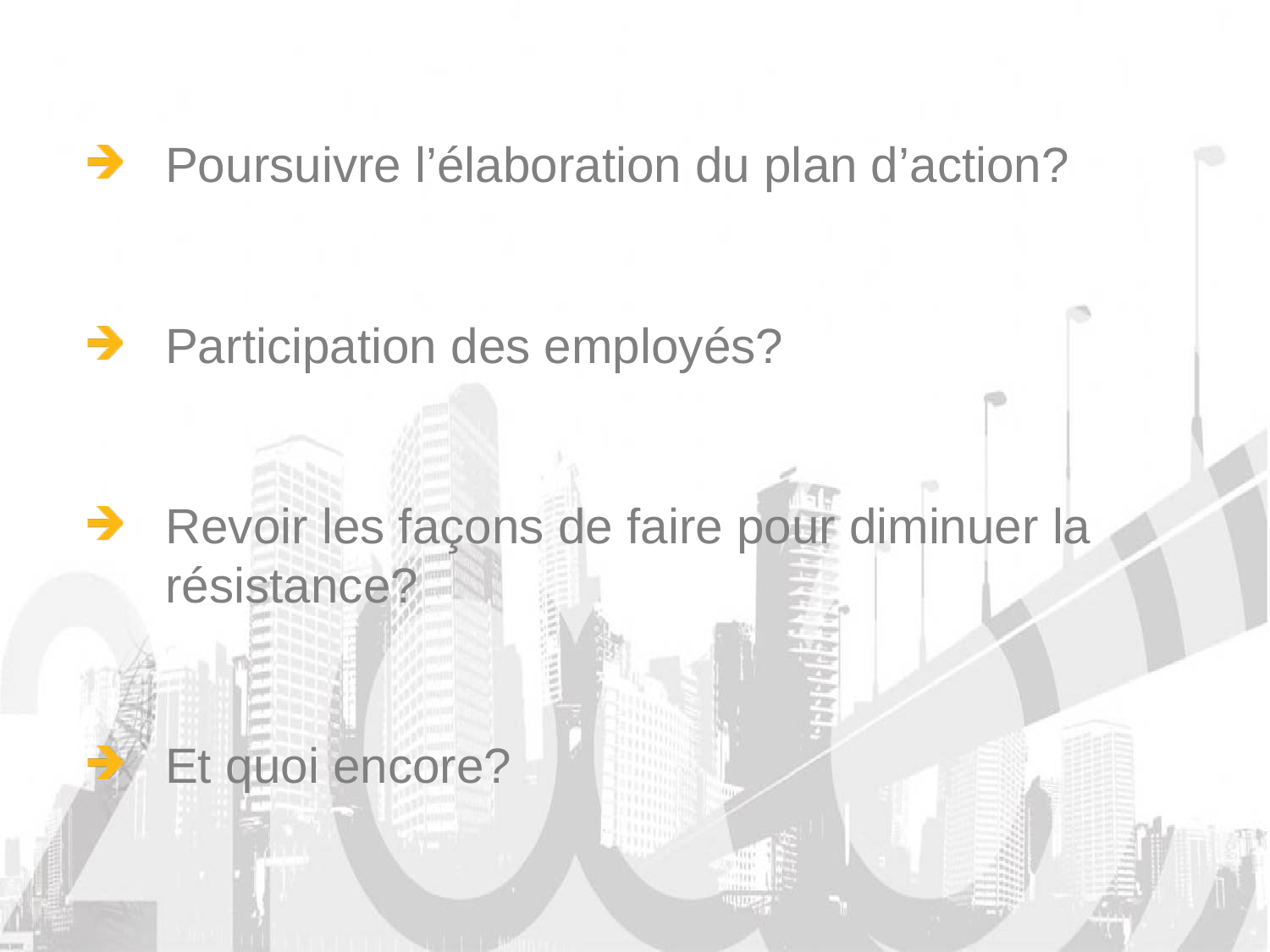

Poursuivre l’élaboration du plan d’action?

Participation des employés?

Revoir les façons de faire pour diminuer la résistance?

Et quoi encore?